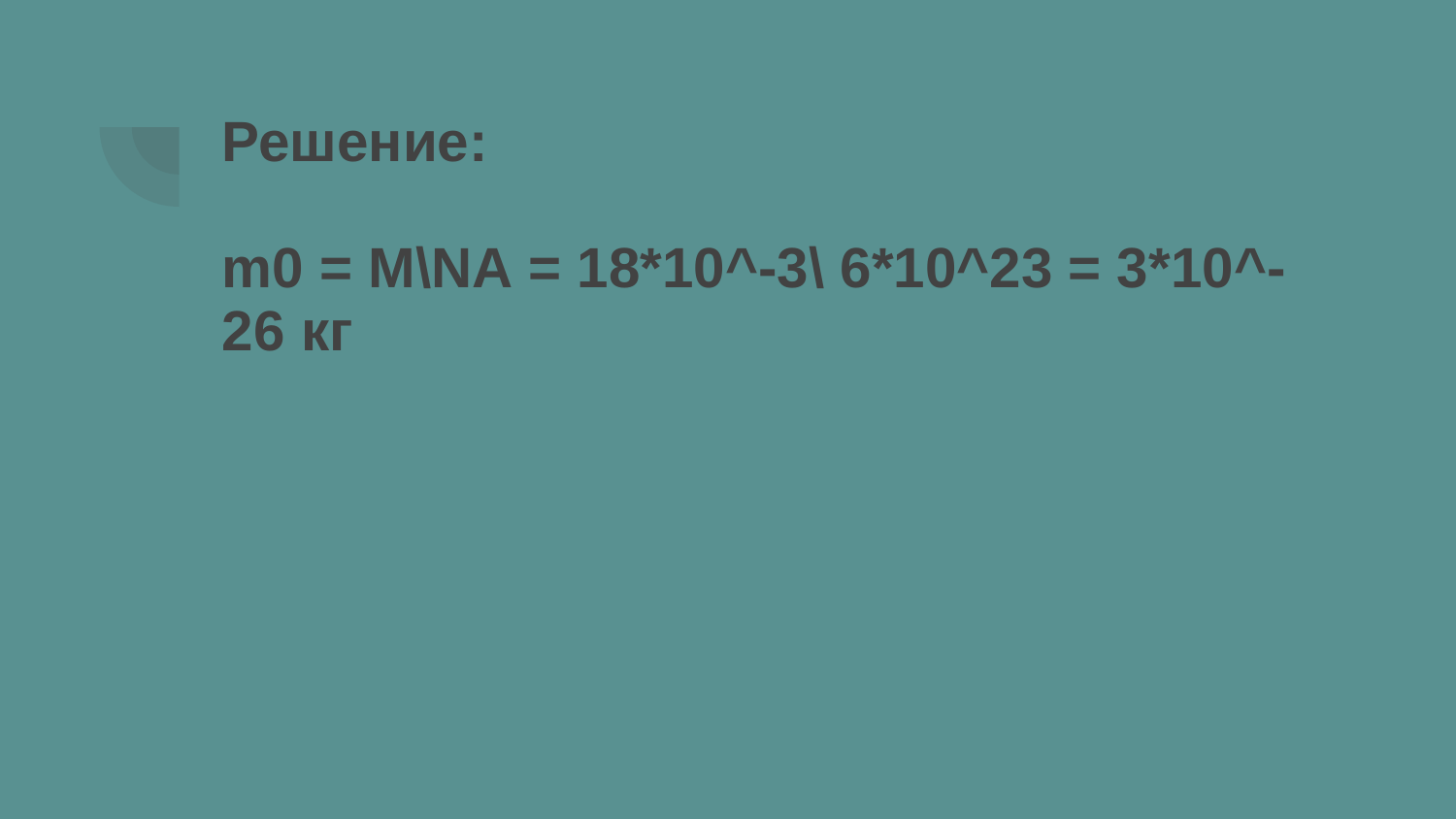

# Решение:

m0 = M\NА = 18*10^-3\ 6*10^23 = 3*10^-26 кг